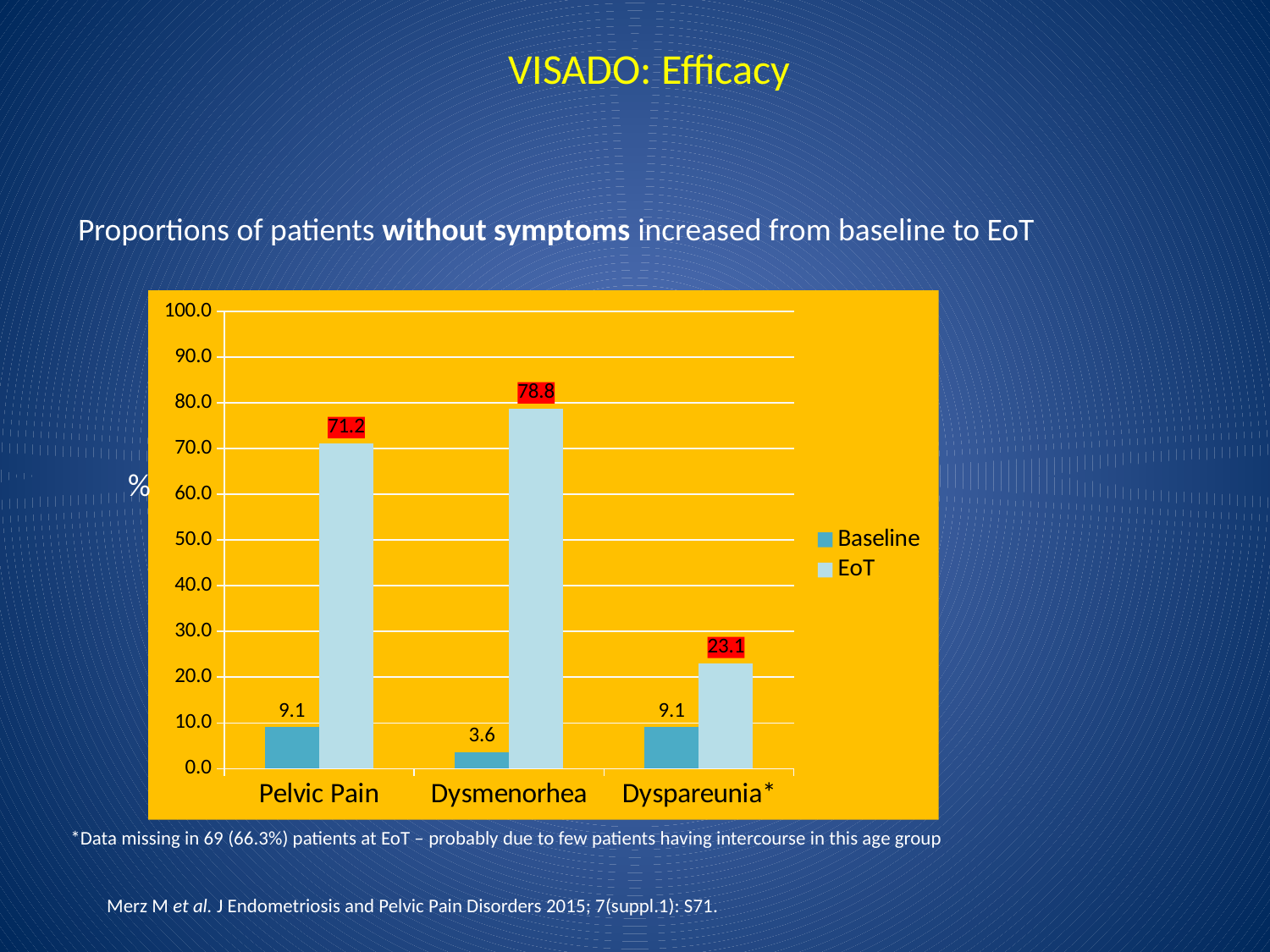

# VISADO: Efficacy
Proportions of patients without symptoms increased from baseline to EoT

### Chart

| Category |  |  |
|---|---|---|
| Pelvic Pain | 9.1 | 71.2 |
| Dysmenorhea | 3.6 | 78.8 |
| Dyspareunia* | 9.1 | 23.1 |
%
*Data missing in 69 (66.3%) patients at EoT – probably due to few patients having intercourse in this age group
Merz M et al. J Endometriosis and Pelvic Pain Disorders 2015; 7(suppl.1): S71.